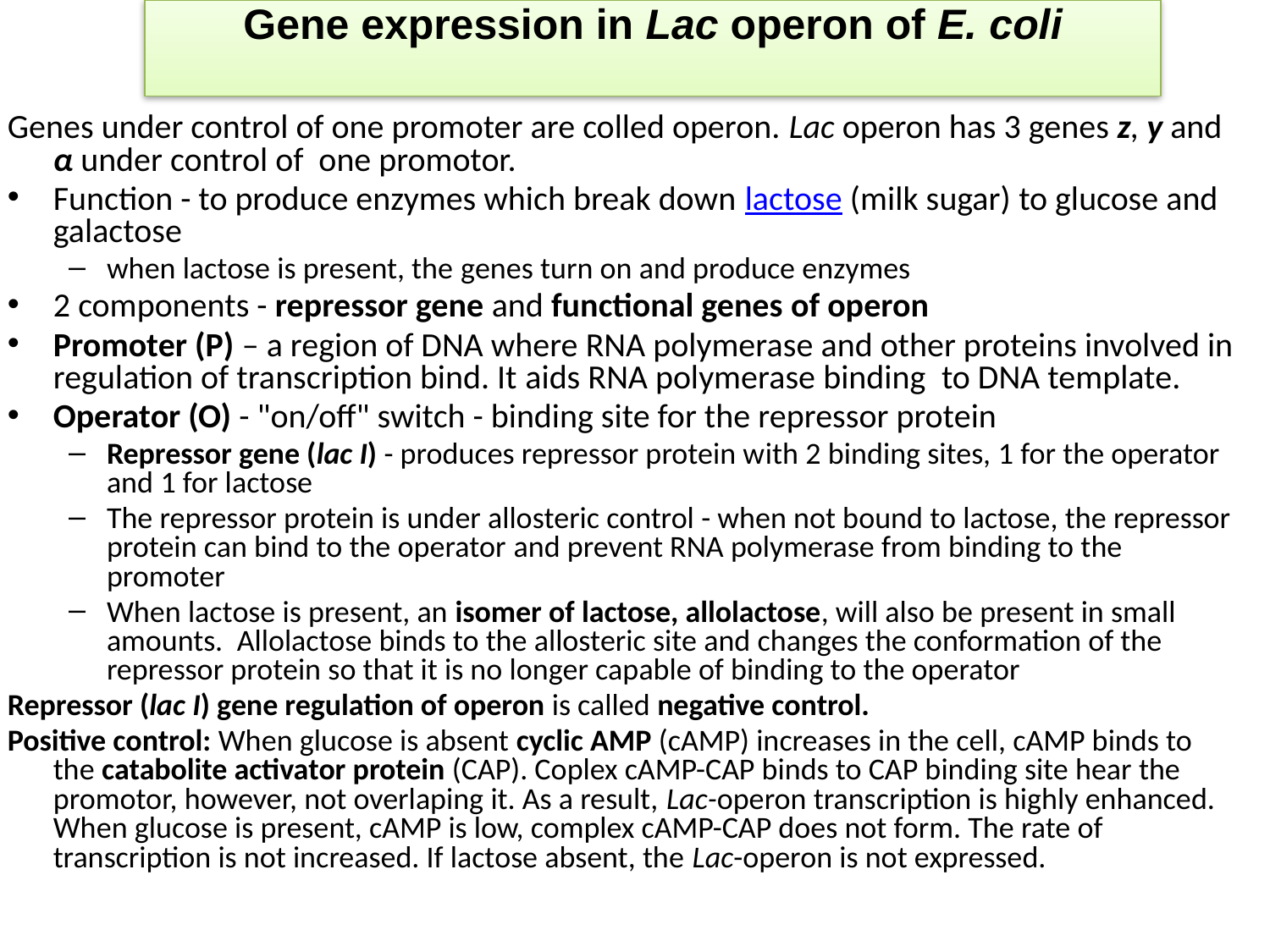

# Gene expression in Lac operon of E. coli
Genes under control of one promoter are colled operon. Lac operon has 3 genes z, y and α under control of  one promotor.
Function - to produce enzymes which break down lactose (milk sugar) to glucose and galactose
when lactose is present, the genes turn on and produce enzymes
2 components - repressor gene and functional genes of operon
Promoter (P) – a region of DNA where RNA polymerase and other proteins involved in regulation of transcription bind. It aids RNA polymerase binding  to DNA template.
Operator (O) - "on/off" switch - binding site for the repressor protein
Repressor gene (lac I) - produces repressor protein with 2 binding sites, 1 for the operator and 1 for lactose
The repressor protein is under allosteric control - when not bound to lactose, the repressor protein can bind to the operator and prevent RNA polymerase from binding to the promoter
When lactose is present, an isomer of lactose, allolactose, will also be present in small amounts.  Allolactose binds to the allosteric site and changes the conformation of the repressor protein so that it is no longer capable of binding to the operator
Repressor (lac I) gene regulation of operon is called negative control.
Positive control: When glucose is absent cyclic AMP (cAMP) increases in the cell, cAMP binds to the catabolite activator protein (CAP). Coplex cAMP-CAP binds to CAP binding site hear the promotor, however, not overlaping it. As a result, Lac-operon transcription is highly enhanced. When glucose is present, cAMP is low, complex cAMP-CAP does not form. The rate of transcription is not increased. If lactose absent, the Lac-operon is not expressed.